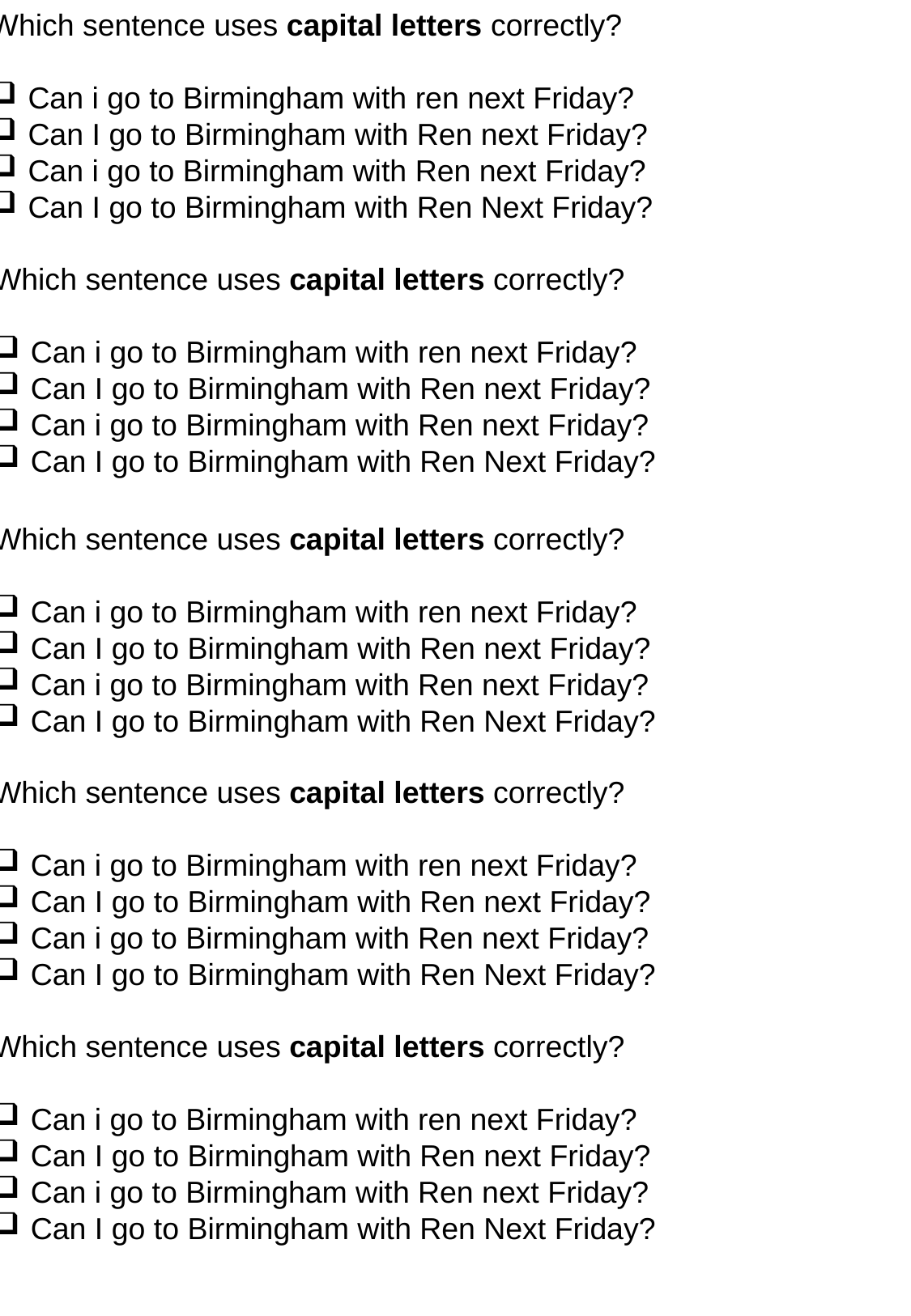

Which sentence uses capital letters correctly?

Can i go to Birmingham with ren next Friday?
Can I go to Birmingham with Ren next Friday?
Can i go to Birmingham with Ren next Friday?
Can I go to Birmingham with Ren Next Friday?
Which sentence uses capital letters correctly?

Can i go to Birmingham with ren next Friday?
Can I go to Birmingham with Ren next Friday?
Can i go to Birmingham with Ren next Friday?
Can I go to Birmingham with Ren Next Friday?
Which sentence uses capital letters correctly?

Can i go to Birmingham with ren next Friday?
Can I go to Birmingham with Ren next Friday?
Can i go to Birmingham with Ren next Friday?
Can I go to Birmingham with Ren Next Friday?
Which sentence uses capital letters correctly?

Can i go to Birmingham with ren next Friday?
Can I go to Birmingham with Ren next Friday?
Can i go to Birmingham with Ren next Friday?
Can I go to Birmingham with Ren Next Friday?
Which sentence uses capital letters correctly?

Can i go to Birmingham with ren next Friday?
Can I go to Birmingham with Ren next Friday?
Can i go to Birmingham with Ren next Friday?
Can I go to Birmingham with Ren Next Friday?